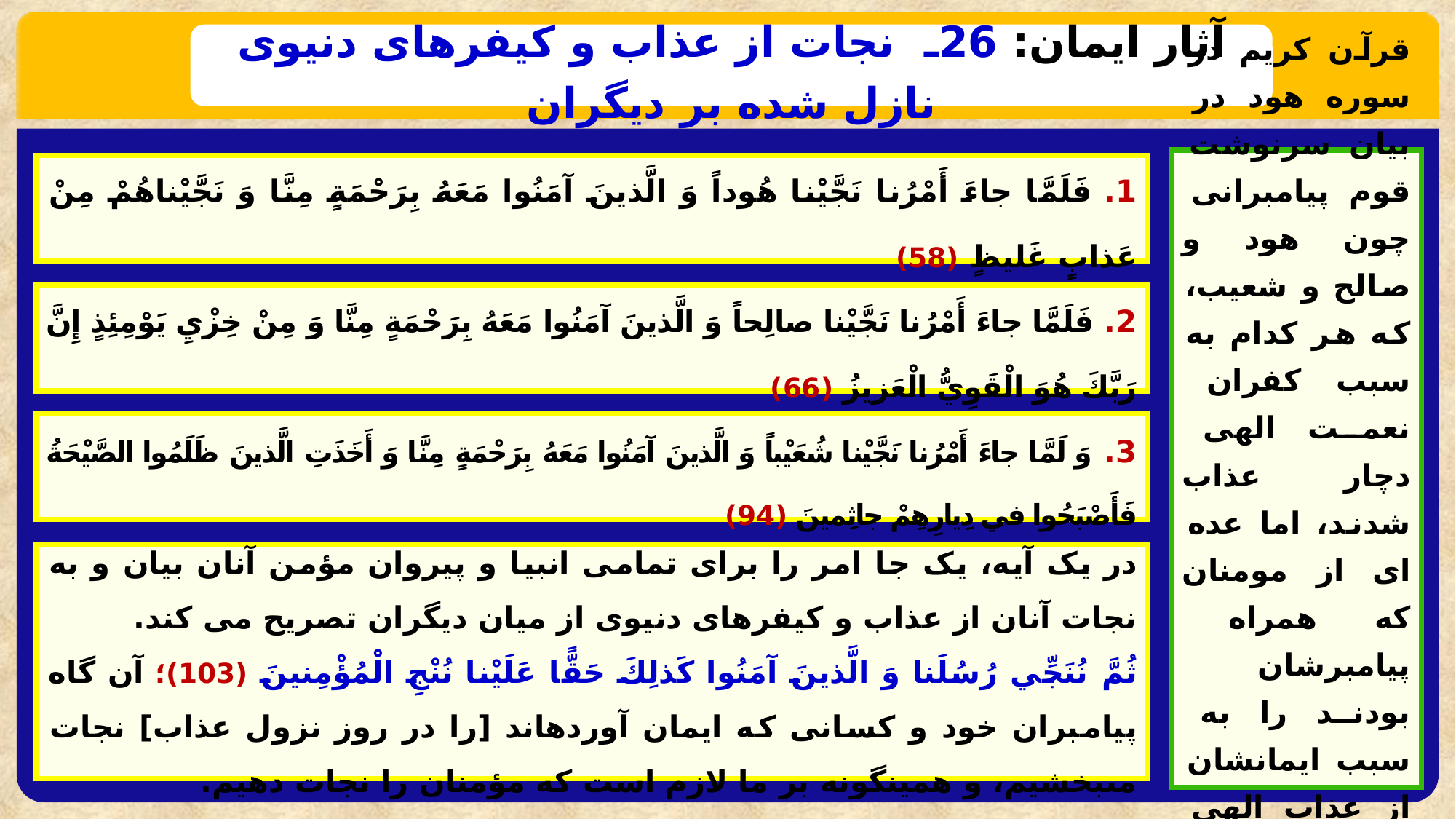

آثار ایمان: 26ـ  نجات از عذاب و کیفرهای دنیوی نازل شده بر دیگران

قرآن کریم در سوره هود در بیان سرنوشت قوم پیامبرانی چون هود و صالح و شعیب، که هر کدام به سبب کفران نعمت الهی دچار عذاب شدند، اما عده ای از مومنان که همراه پیامبرشان بودند را به سبب ایمانشان از عذاب الهی در امان نگه داشت:
1. فَلَمَّا جاءَ أَمْرُنا نَجَّيْنا هُوداً وَ الَّذينَ آمَنُوا مَعَهُ بِرَحْمَةٍ مِنَّا وَ نَجَّيْناهُمْ مِنْ عَذابٍ غَليظٍ (58)
2. فَلَمَّا جاءَ أَمْرُنا نَجَّيْنا صالِحاً وَ الَّذينَ آمَنُوا مَعَهُ بِرَحْمَةٍ مِنَّا وَ مِنْ خِزْيِ يَوْمِئِذٍ إِنَّ رَبَّكَ هُوَ الْقَوِيُّ الْعَزيزُ (66)
3. وَ لَمَّا جاءَ أَمْرُنا نَجَّيْنا شُعَيْباً وَ الَّذينَ آمَنُوا مَعَهُ بِرَحْمَةٍ مِنَّا وَ أَخَذَتِ الَّذينَ ظَلَمُوا الصَّيْحَةُ فَأَصْبَحُوا في‏ دِيارِهِمْ جاثِمينَ (94)
در یک آیه، یک جا امر را برای تمامی انبیا و پیروان مؤمن آنان بیان و به نجات آنان از عذاب و کیفرهای دنیوی از میان دیگران تصریح می کند.
ثُمَّ نُنَجِّي رُسُلَنا وَ الَّذينَ آمَنُوا كَذلِكَ حَقًّا عَلَيْنا نُنْجِ‏ الْمُؤْمِنينَ (103)؛ آن گاه پيامبران خود و كسانى كه ايمان آورده‏اند [را در روز نزول عذاب] نجات مى‏بخشيم، و همين‏گونه بر ما لازم است كه مؤمنان را نجات دهيم.